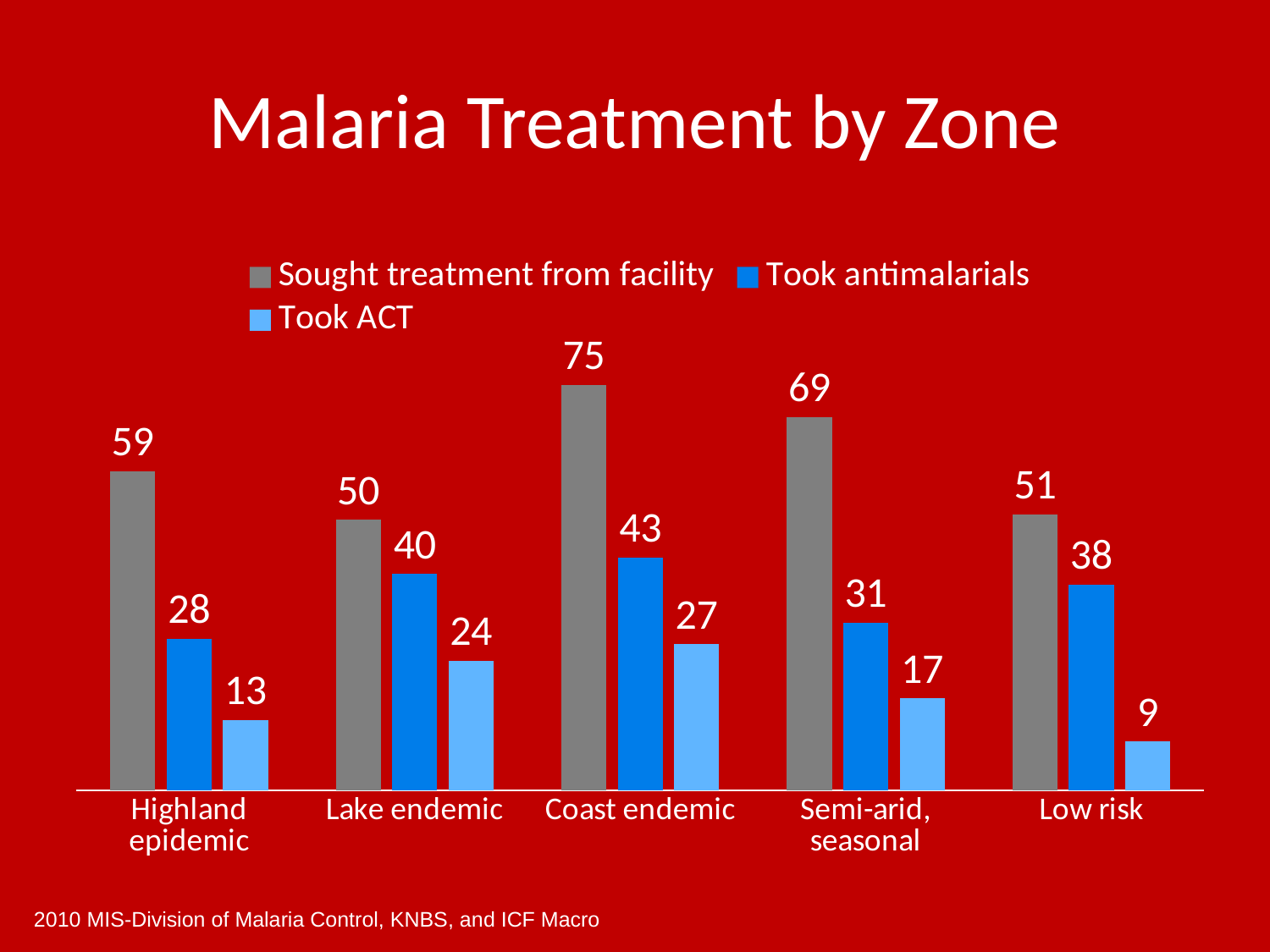

# Malaria Treatment by Zone

### Chart

| Category | Sought treatment from facility | Took antimalarials | Took ACT |
|---|---|---|---|
| Highland epidemic | 59.0 | 28.0 | 13.0 |
| Lake endemic | 50.0 | 40.0 | 24.0 |
| Coast endemic | 75.0 | 43.0 | 27.0 |
| Semi-arid, seasonal | 69.0 | 31.0 | 17.0 |
| Low risk | 51.0 | 38.0 | 9.0 |
2010 MIS-Division of Malaria Control, KNBS, and ICF Macro